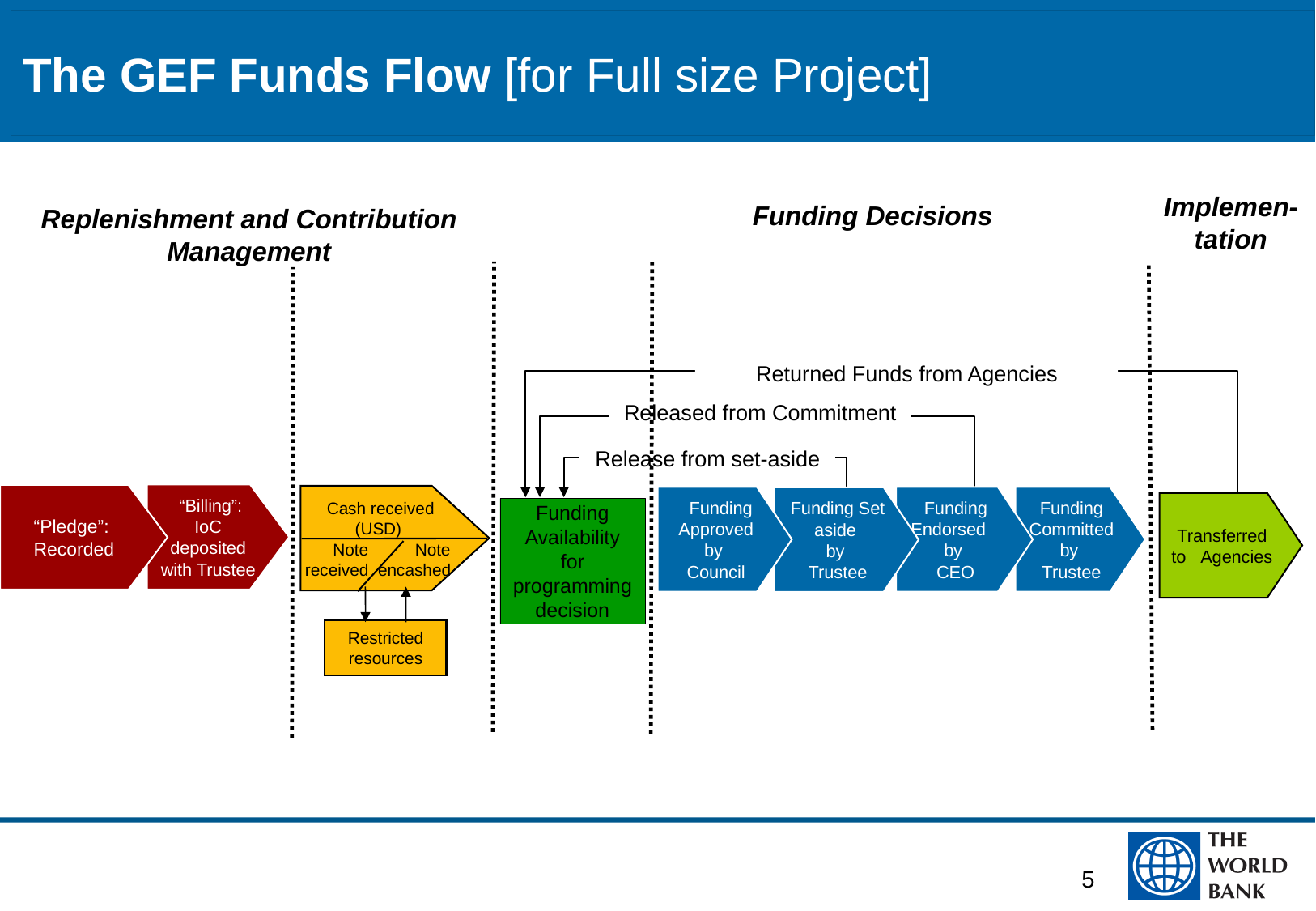

# The GEF Funds Flow [for Full size Project]
Implemen-tation
Funding Decisions
Replenishment and Contribution Management

Cash received (USD)

      Note received
        Note encashed

Restricted resources

  Funding Approved
by
Council
Funding Endorsed
by
CEO
Funding Committed
by
Trustee
Funding Set aside
by
Trustee

Returned Funds from Agencies

Released from Commitment

Release from set-aside

 “Billing”: IoC deposited with Trustee
“Pledge”:
Recorded
Transferred
to   Agencies
Funding Availability for programming decision
5